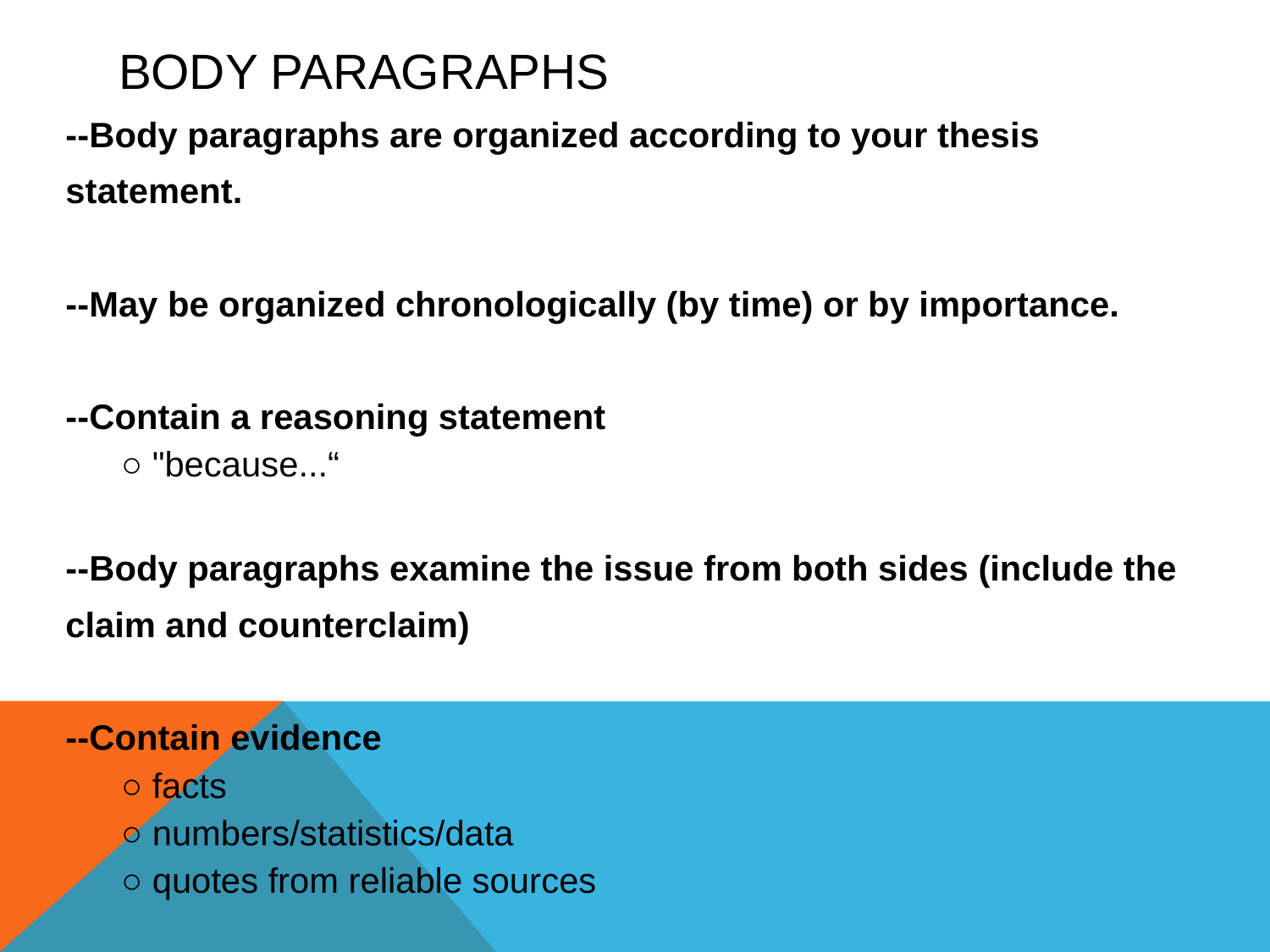

# Body Paragraphs
--Body paragraphs are organized according to your thesis
statement.

--May be organized chronologically (by time) or by importance.

--Contain a reasoning statement
○ "because...“

--Body paragraphs examine the issue from both sides (include the
claim and counterclaim)

--Contain evidence
○ facts
○ numbers/statistics/data
○ quotes from reliable sources